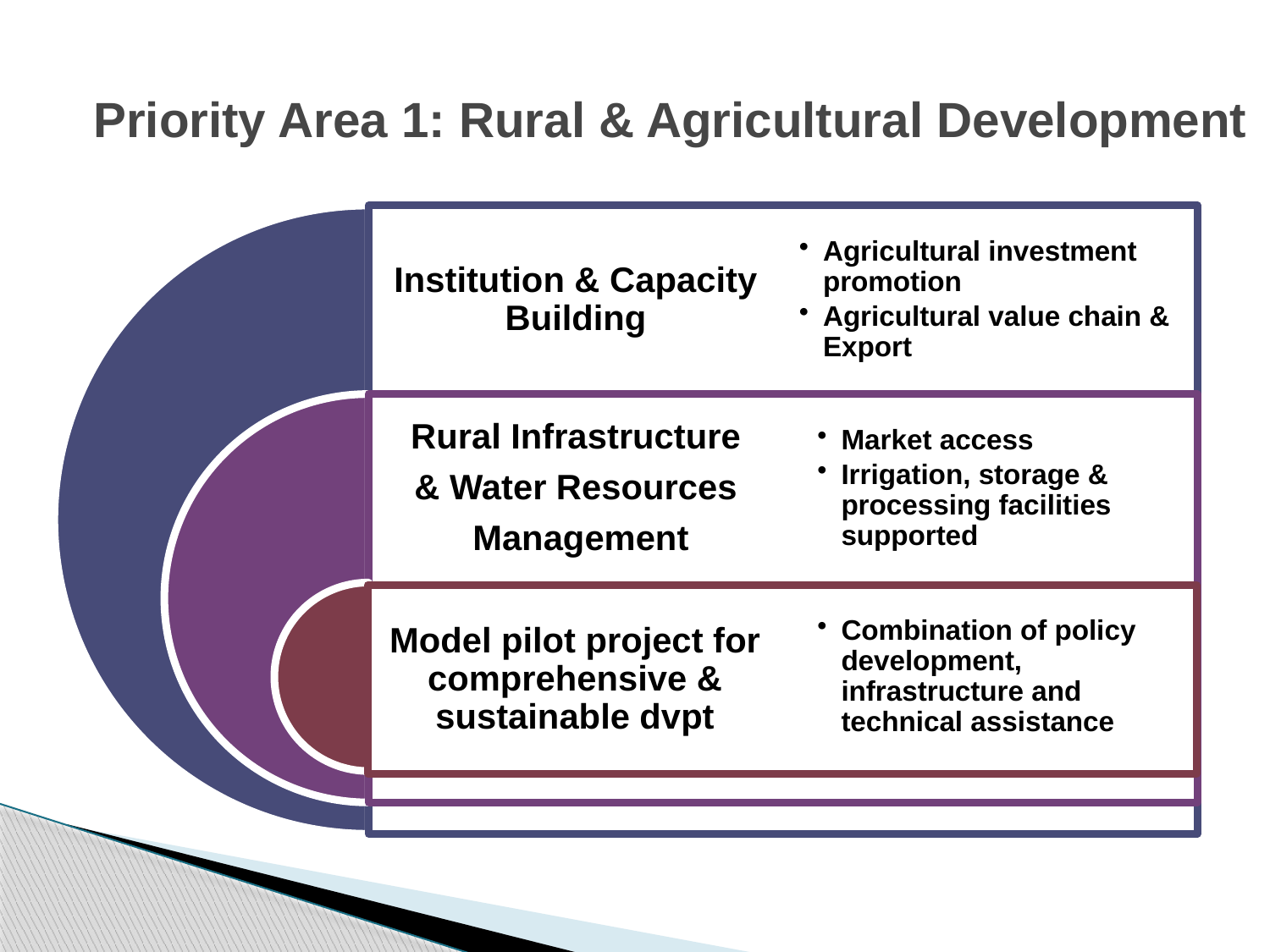

# Priority Area 1: Rural & Agricultural Development
Institution & Capacity Building
Rural Infrastructure
& Water Resources
 Management
Model pilot project for comprehensive & sustainable dvpt
Agricultural investment promotion
Agricultural value chain & Export
Market access
Irrigation, storage & processing facilities supported
Combination of policy development, infrastructure and technical assistance